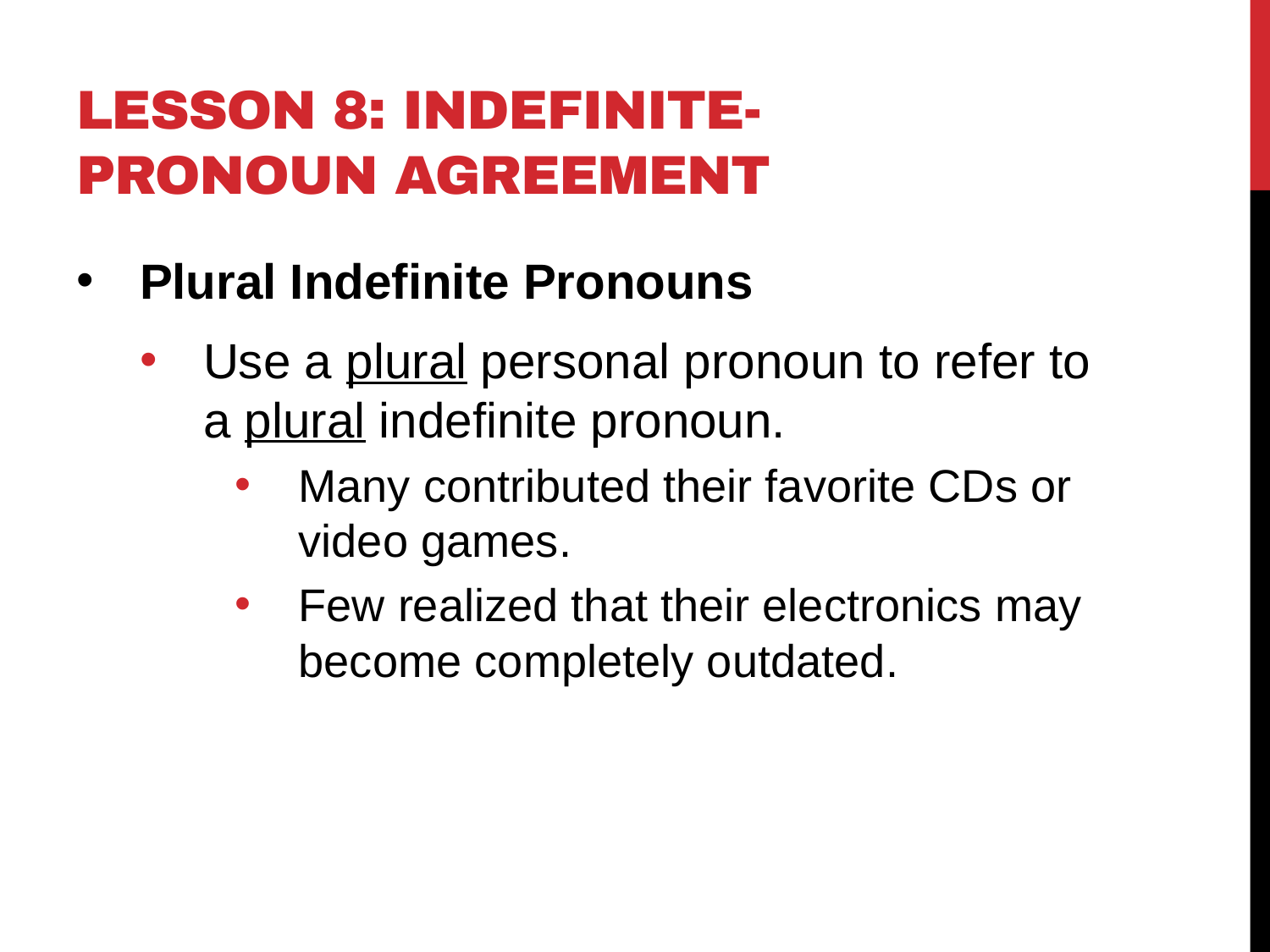

# Lesson 8: Indefinite-Pronoun agreement
Plural Indefinite Pronouns
Use a plural personal pronoun to refer to a plural indefinite pronoun.
Many contributed their favorite CDs or video games.
Few realized that their electronics may become completely outdated.